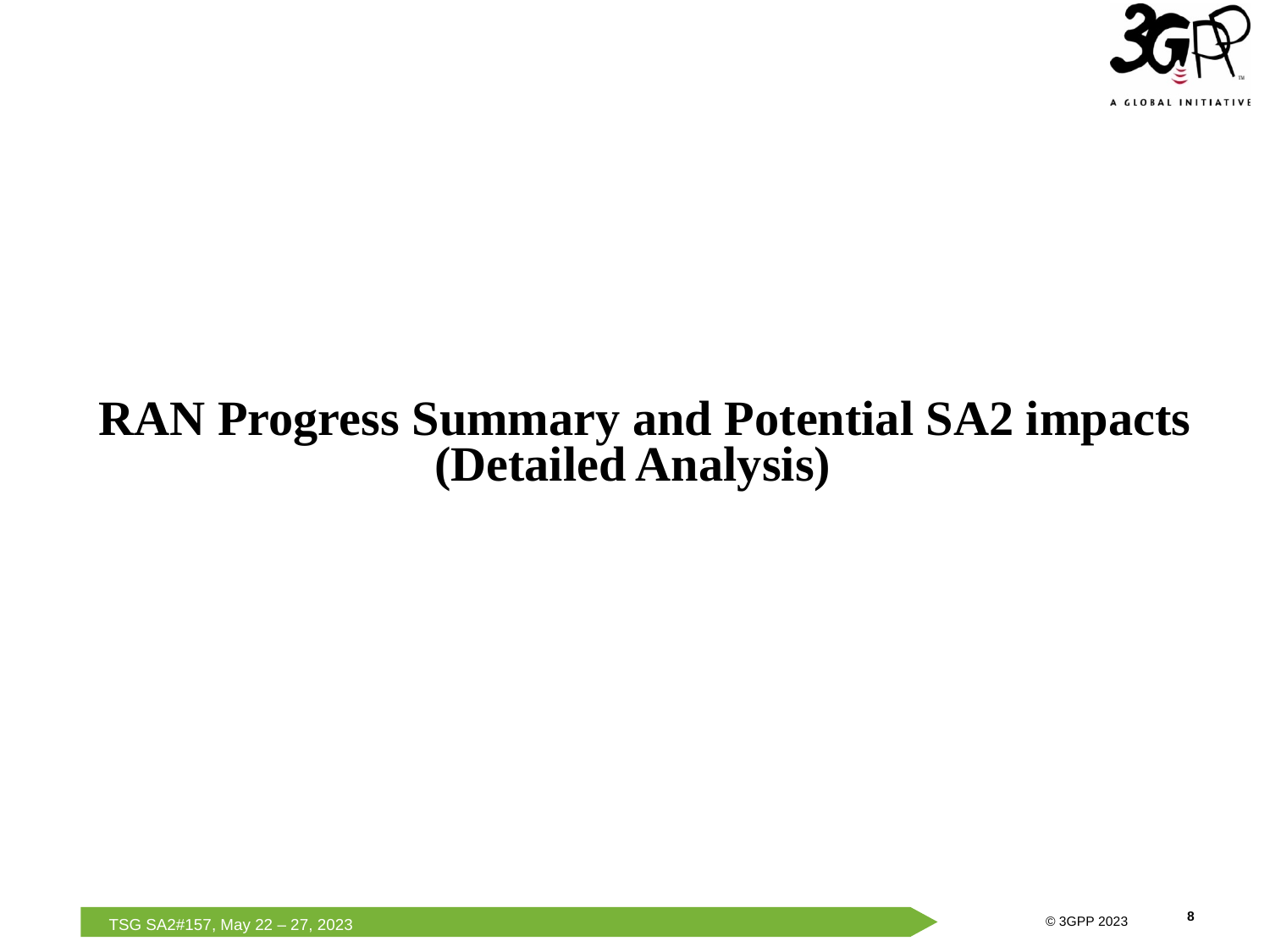

xxx
RAN Progress Summary and Potential SA2 impacts
(Detailed Analysis)